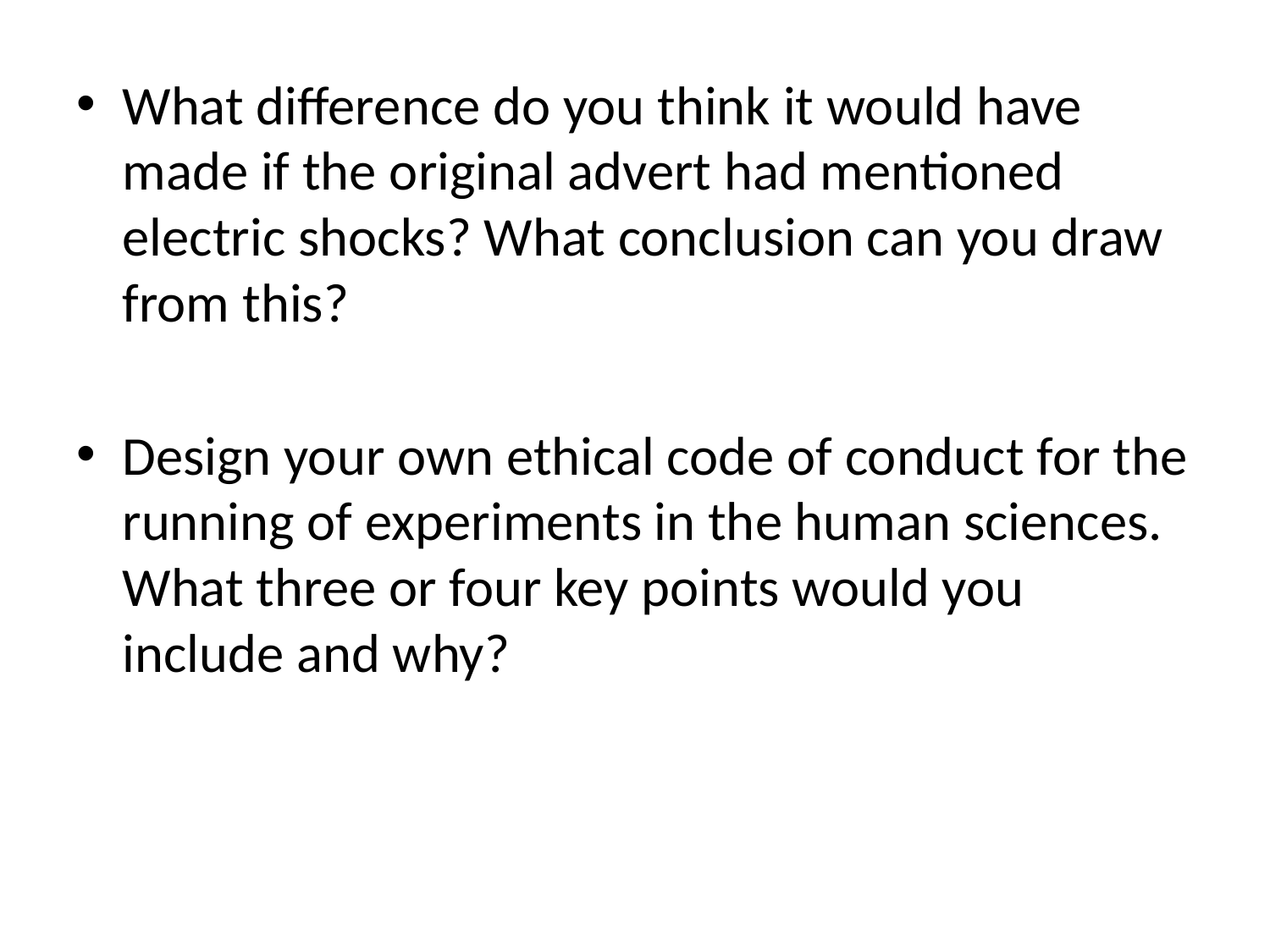

What difference do you think it would have made if the original advert had mentioned electric shocks? What conclusion can you draw from this?

Design your own ethical code of conduct for the running of experiments in the human sciences. What three or four key points would you include and why?